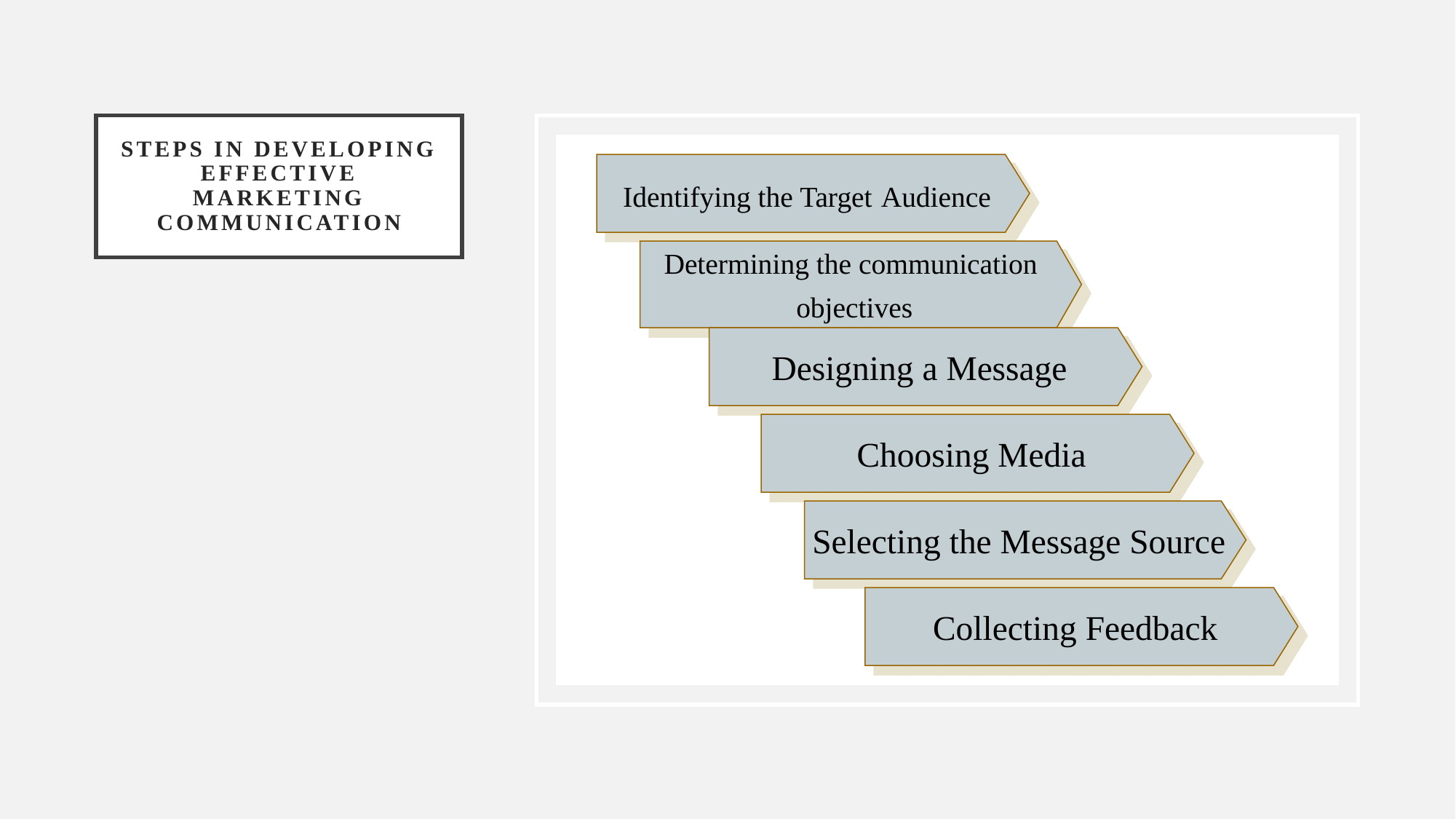

# Steps in Developing Effective Marketing Communication

Identifying the Target Audience

Determining the communication
objectives
Designing a Message
Choosing Media
Selecting the Message Source
Collecting Feedback